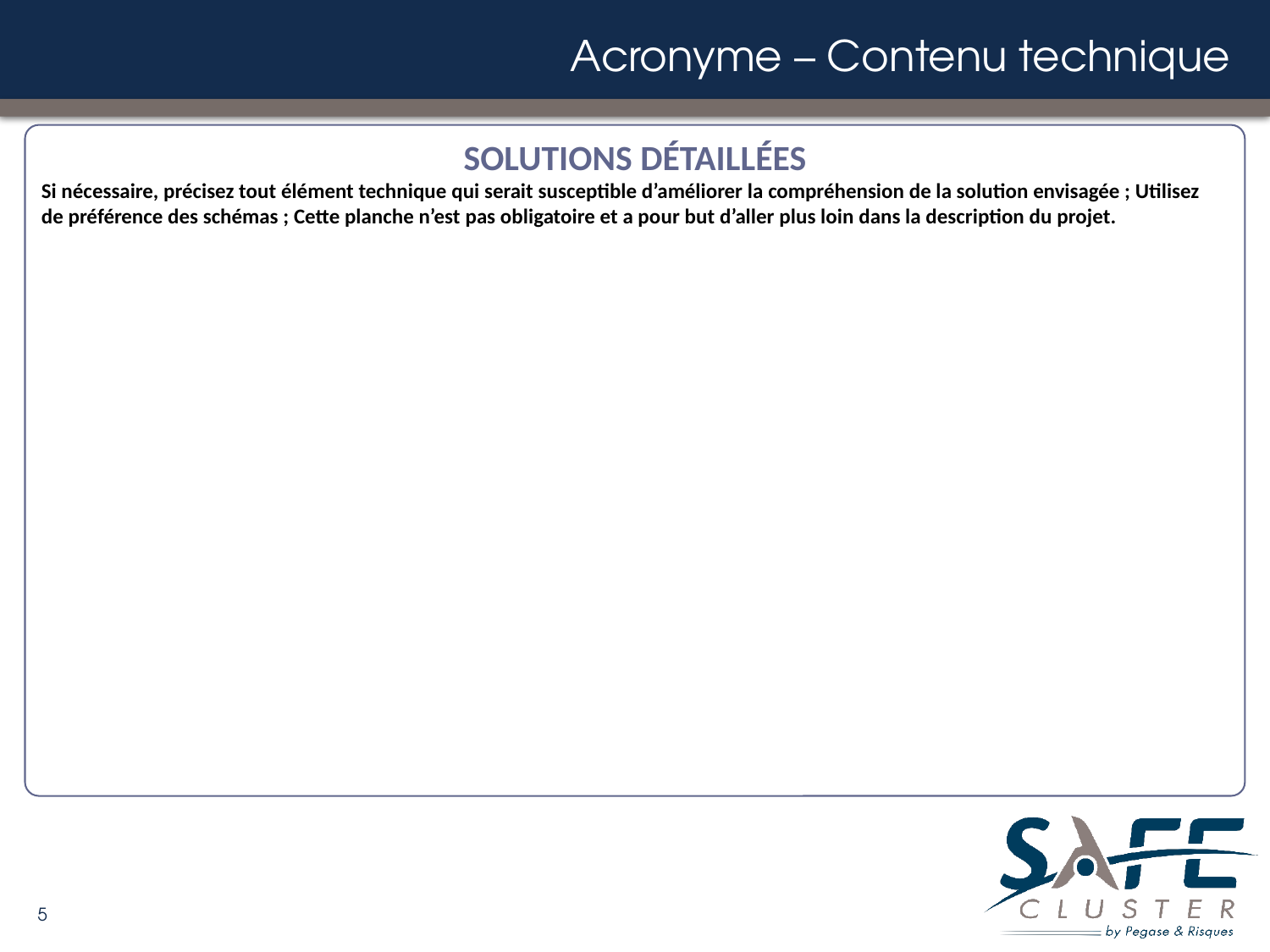

# Acronyme – Contenu technique
Solutions détaillées
Si nécessaire, précisez tout élément technique qui serait susceptible d’améliorer la compréhension de la solution envisagée ; Utilisez de préférence des schémas ; Cette planche n’est pas obligatoire et a pour but d’aller plus loin dans la description du projet.

5